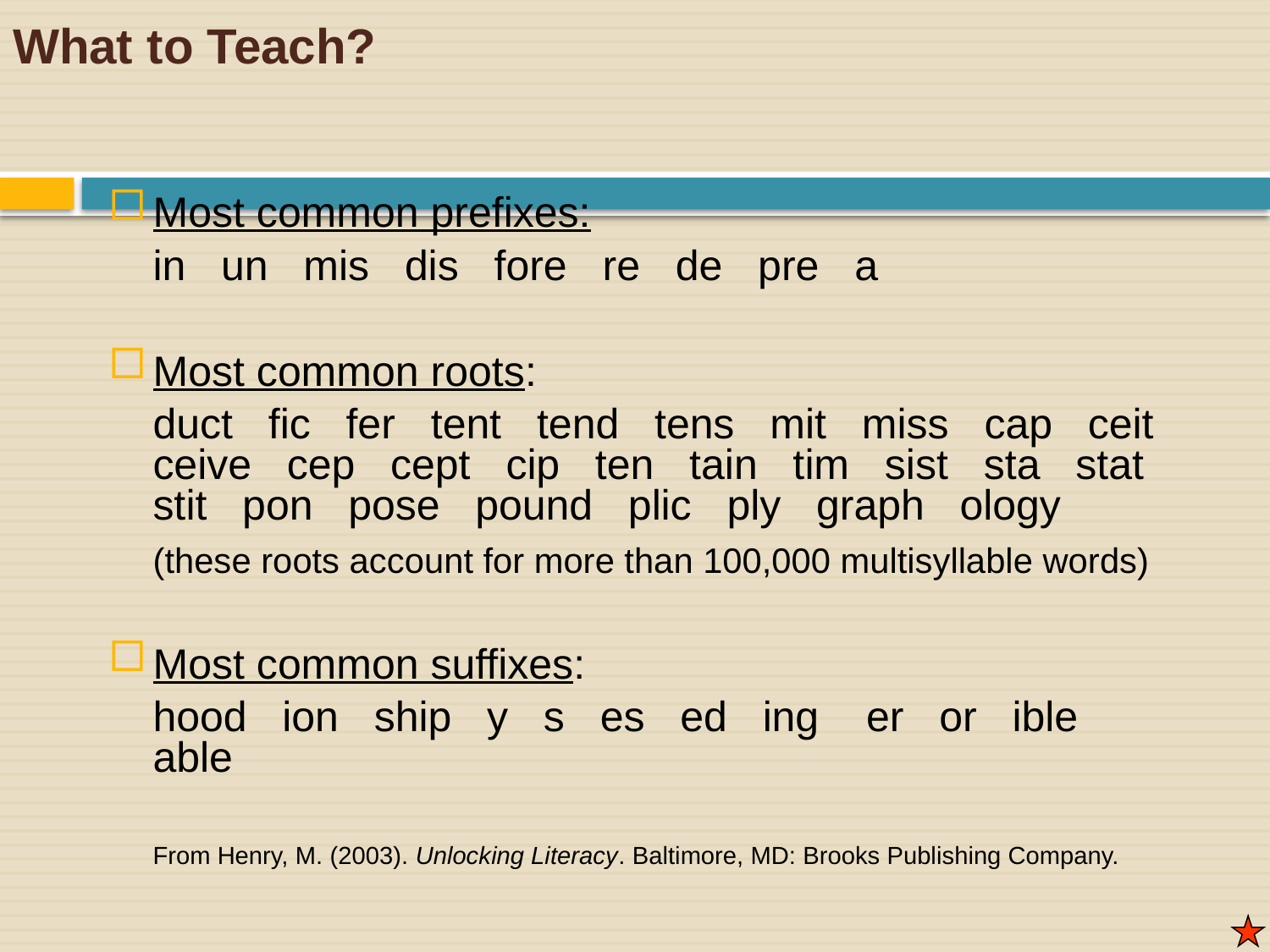

# What to Teach?
Most common prefixes:
	in   un   mis   dis   fore   re   de   pre   a

Most common roots:
	duct   fic   fer   tent   tend   tens   mit   miss   cap   ceit   ceive   cep   cept   cip   ten   tain   tim   sist   sta   stat   stit   pon   pose   pound   plic   ply   graph   ology
	(these roots account for more than 100,000 multisyllable words)

Most common suffixes:
	hood   ion   ship   y   s   es   ed   ing    er   or   ible   able

	From Henry, M. (2003). Unlocking Literacy. Baltimore, MD: Brooks Publishing Company.